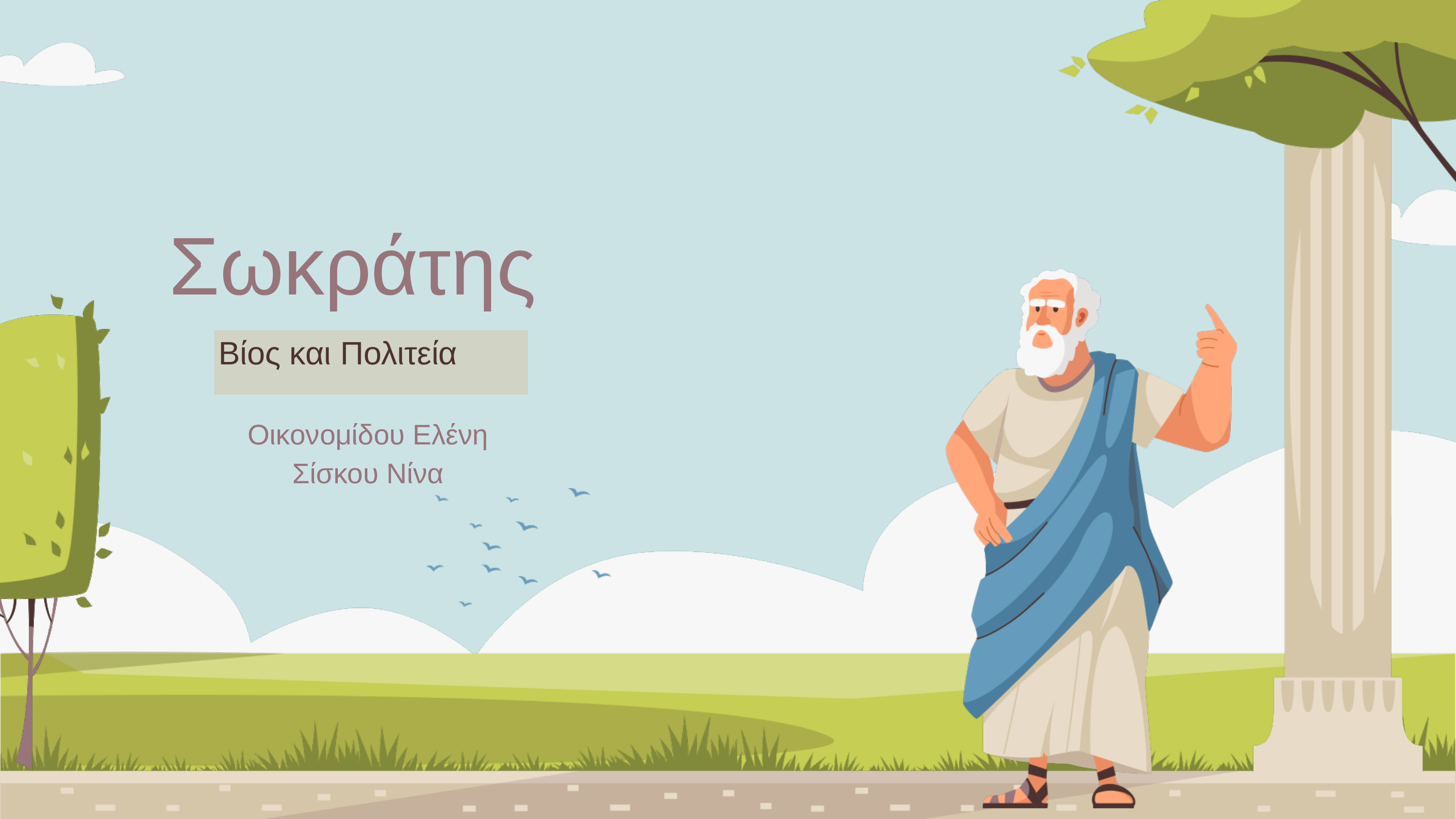

Σωκράτης

Βίος και Πολιτεία
Οικονομίδου Ελένη
Σίσκου Νίνα